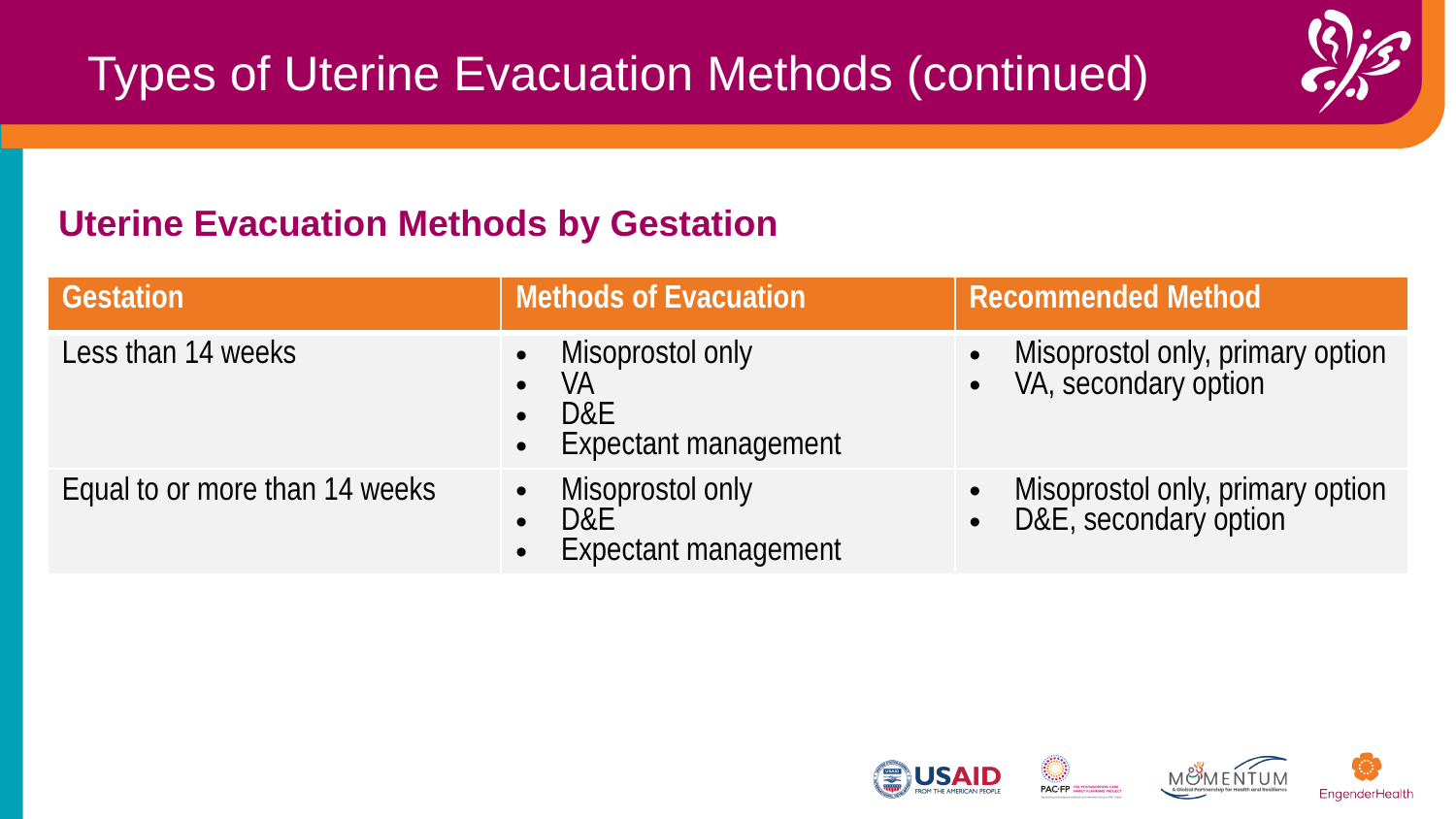

Types of Uterine Evacuation Methods (continued)
Uterine Evacuation Methods by Gestation
| Gestation | Methods of Evacuation | Recommended Method |
| --- | --- | --- |
| Less than 14 weeks | Misoprostol only VA D&E Expectant management | Misoprostol only, primary option VA, secondary option |
| Equal to or more than 14 weeks | Misoprostol only D&E Expectant management | Misoprostol only, primary option D&E, secondary option |